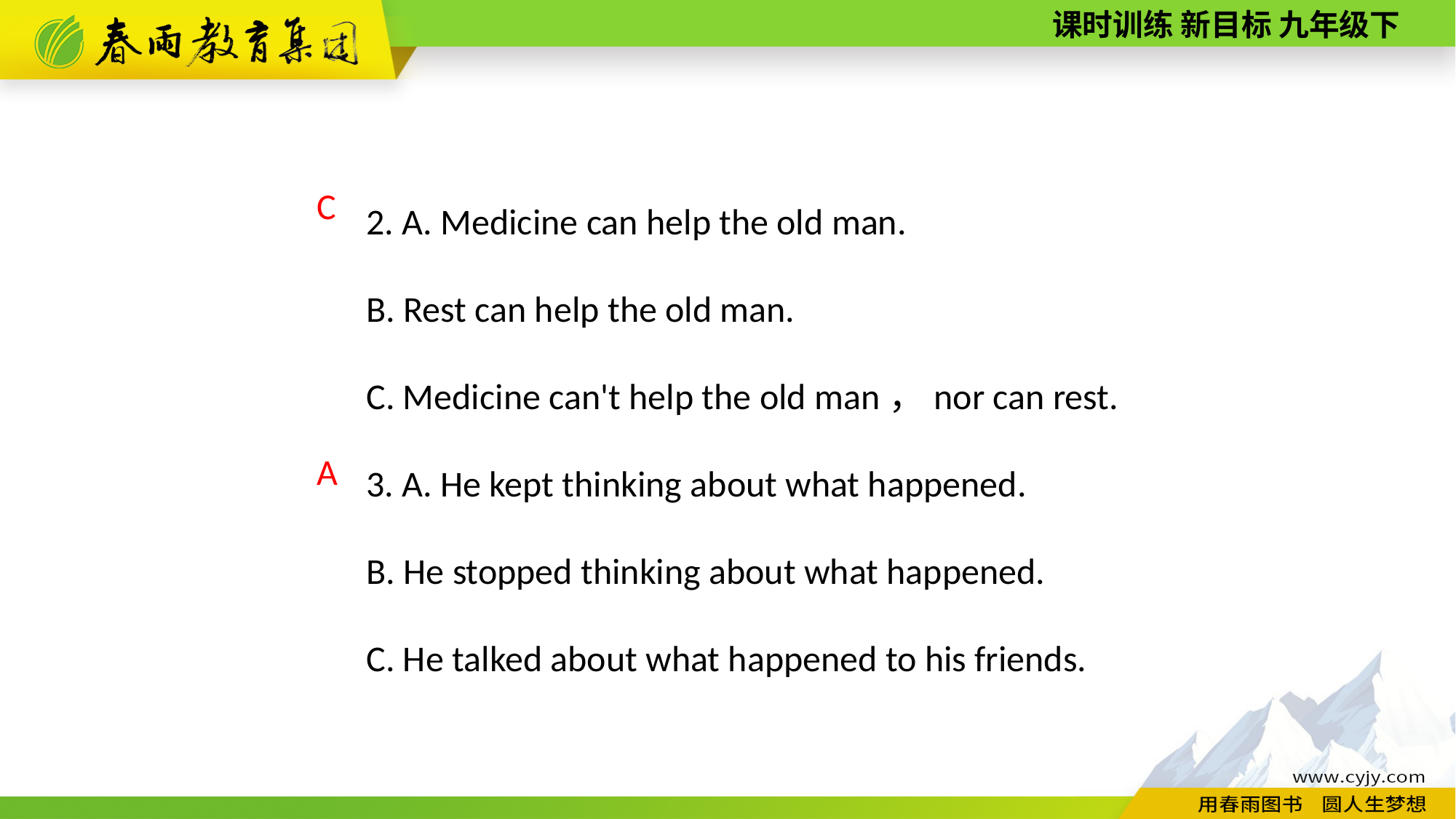

2. A. Medicine can help the old man.
B. Rest can help the old man.
C. Medicine can't help the old man，nor can rest.
3. A. He kept thinking about what happened.
B. He stopped thinking about what happened.
C. He talked about what happened to his friends.
C
A